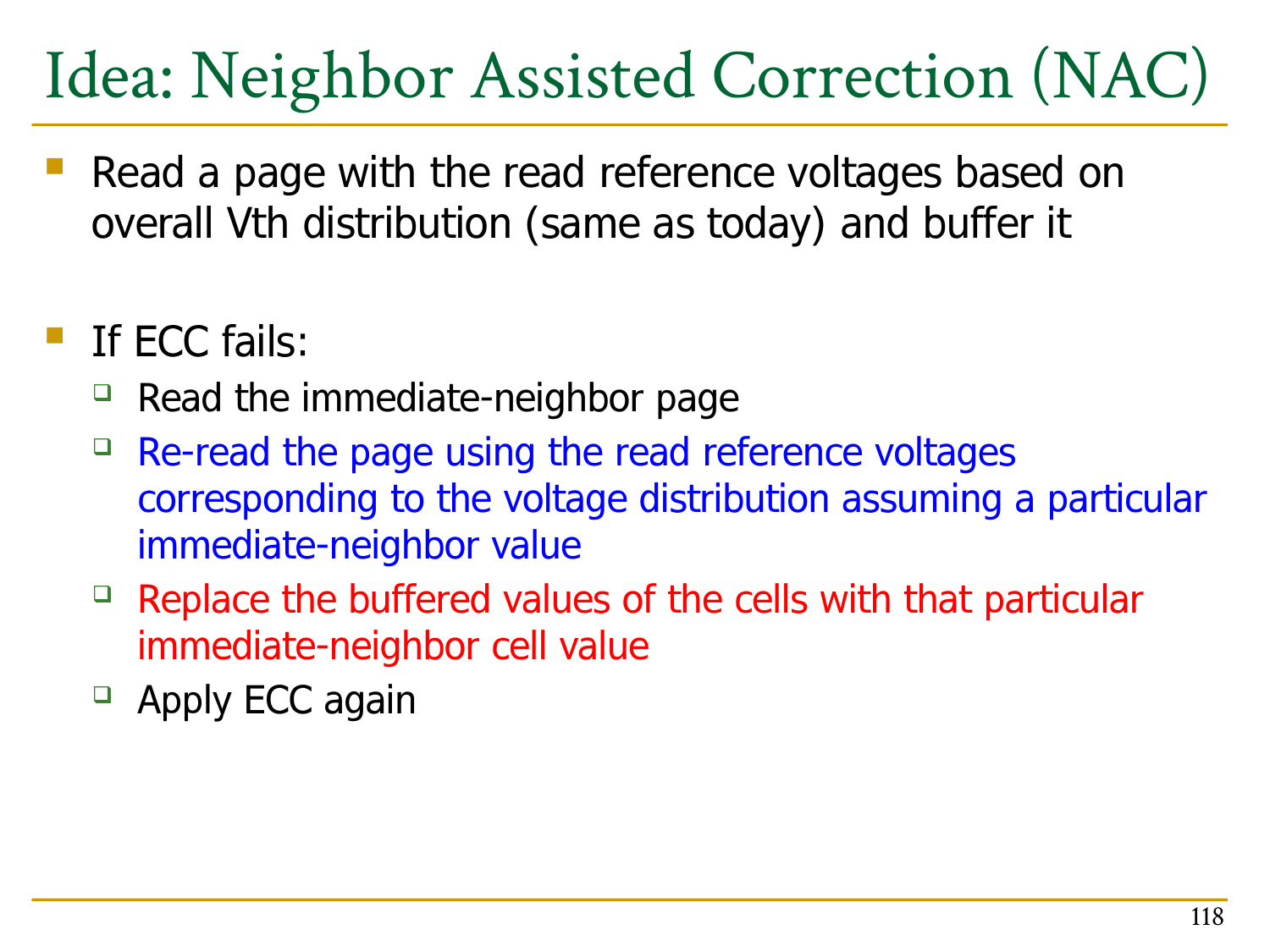

# Idea: Neighbor Assisted Correction (NAC)
Read a page with the read reference voltages based on overall Vth distribution (same as today) and buffer it

If ECC fails:
Read the immediate-neighbor page
Re-read the page using the read reference voltages corresponding to the voltage distribution assuming a particular immediate-neighbor value
Replace the buffered values of the cells with that particular immediate-neighbor cell value
Apply ECC again
118